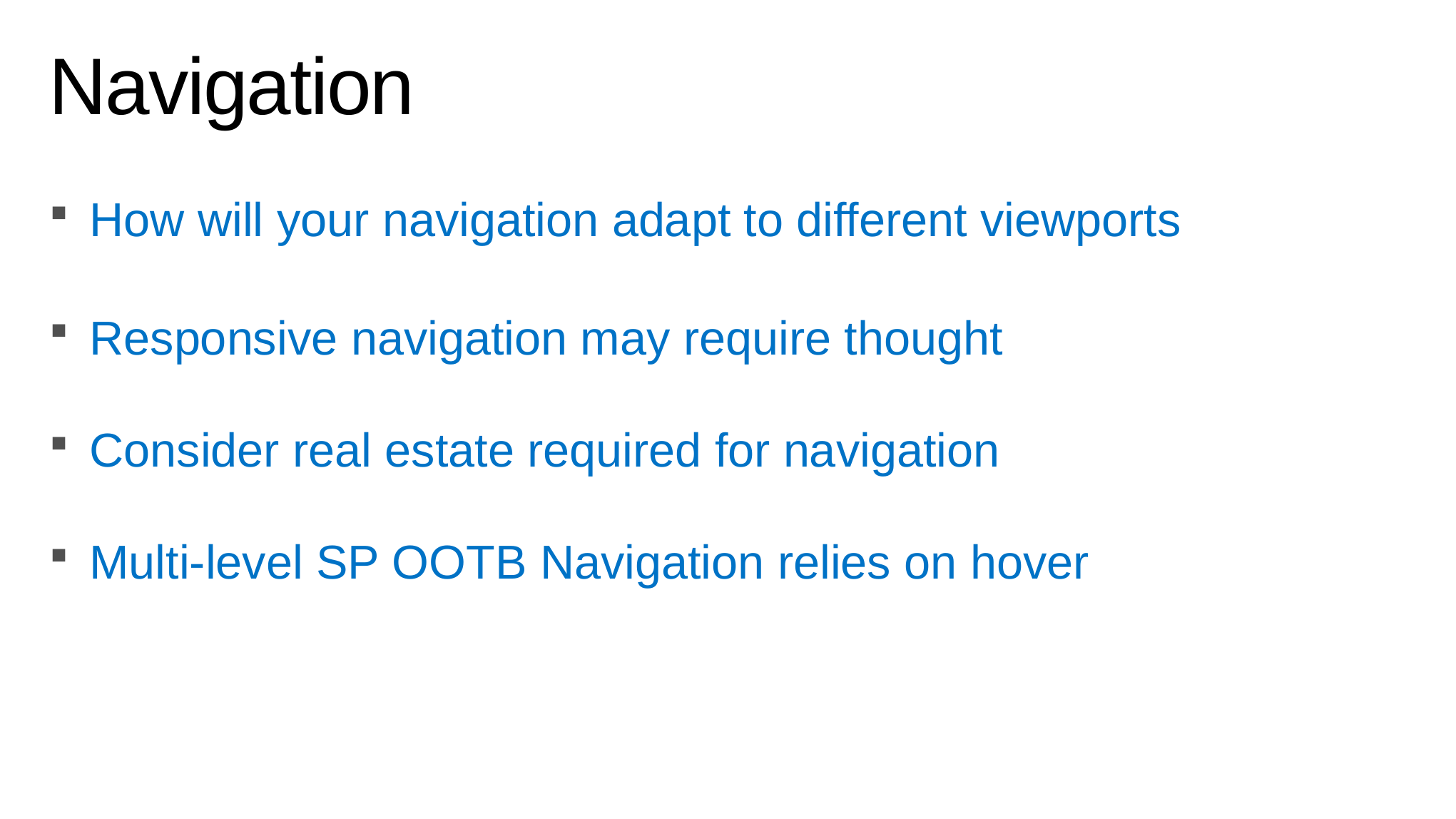

# Navigation
How will your navigation adapt to different viewports
Responsive navigation may require thought
Consider real estate required for navigation
Multi-level SP OOTB Navigation relies on hover